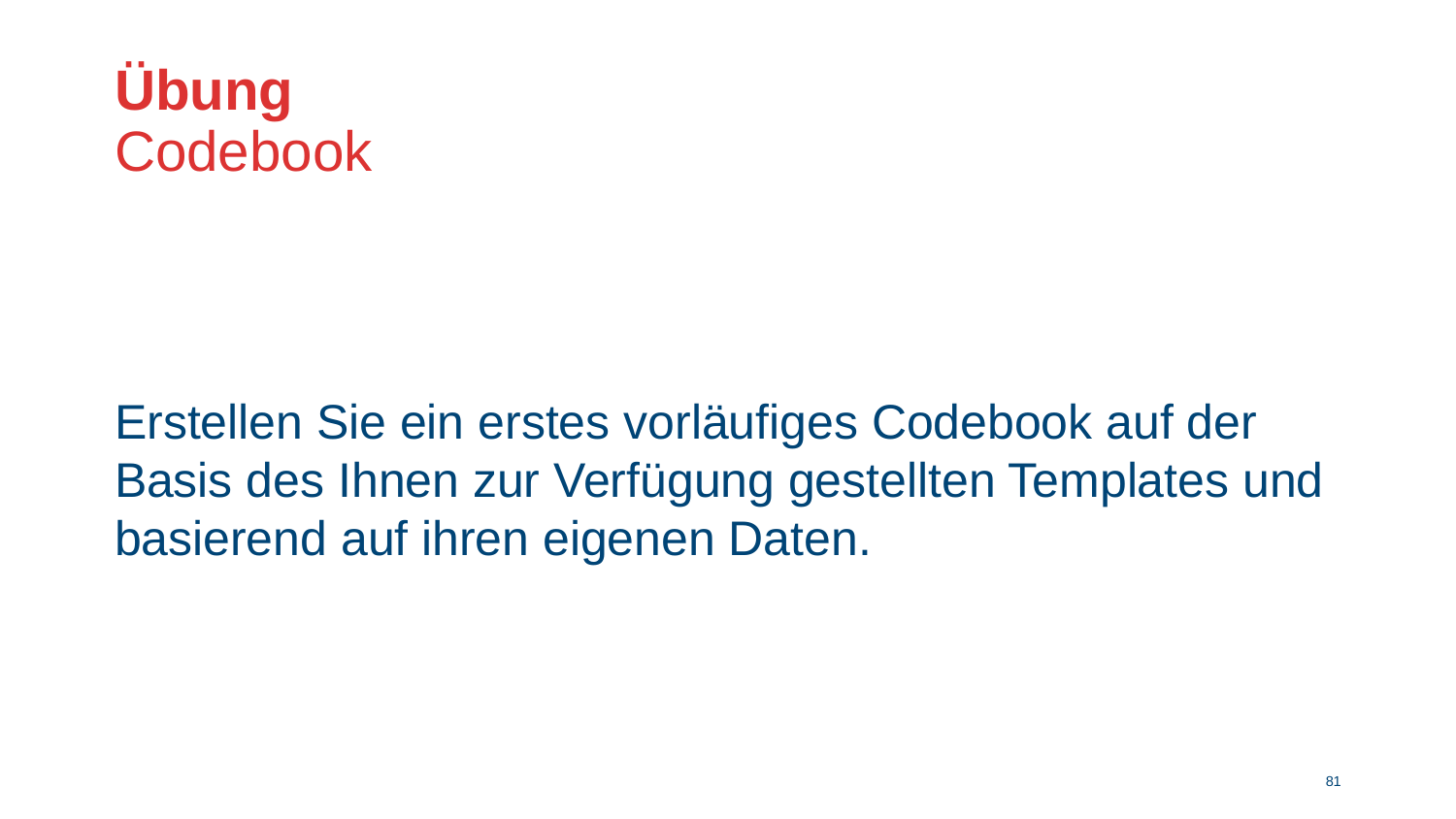

# Übung Codebook
Erstellen Sie ein erstes vorläufiges Codebook auf der Basis des Ihnen zur Verfügung gestellten Templates und basierend auf ihren eigenen Daten.
81